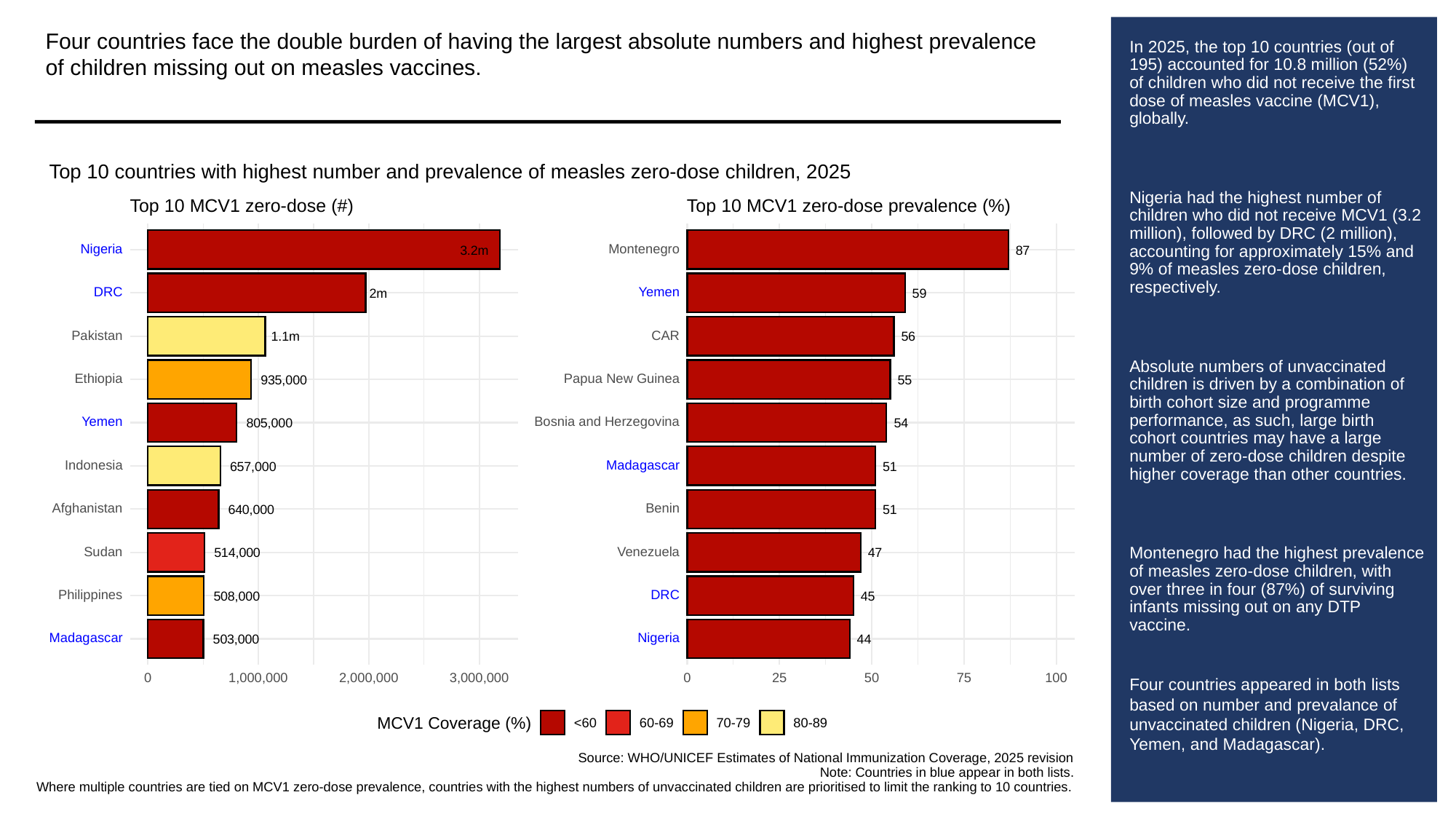

Four countries face the double burden of having the largest absolute numbers and highest prevalence of children missing out on measles vaccines.
# In 2025, the top 10 countries (out of 195) accounted for 10.8 million (52%) of children who did not receive the first dose of measles vaccine (MCV1), globally.

Nigeria had the highest number of children who did not receive MCV1 (3.2 million), followed by DRC (2 million), accounting for approximately 15% and 9% of measles zero-dose children, respectively.

Absolute numbers of unvaccinated children is driven by a combination of birth cohort size and programme performance, as such, large birth cohort countries may have a large number of zero-dose children despite higher coverage than other countries.

Montenegro had the highest prevalence of measles zero-dose children, with over three in four (87%) of surviving infants missing out on any DTP vaccine.

Four countries appeared in both lists based on number and prevalance of unvaccinated children (Nigeria, DRC, Yemen, and Madagascar).

Top 10 countries with highest number and prevalence of measles zero-dose children, 2025
Top 10 MCV1 zero-dose (#)
Top 10 MCV1 zero-dose prevalence (%)

Nigeria
Montenegro
3.2m
87

DRC
Yemen
2m
59

Pakistan
CAR
1.1m
56

Ethiopia
Papua
New
Guinea
935,000
55

Yemen
Bosnia
and
Herzegovina
805,000
54

Indonesia
Madagascar
657,000
51

Afghanistan
Benin
640,000
51

Sudan
Venezuela
514,000
47

Philippines
DRC
508,000
45

Madagascar
Nigeria
503,000
44

0
1,000,000
2,000,000
3,000,000
0
25
50
75
100

MCV1 Coverage (%)
<60
60-69
70-79
80-89
Source: WHO/UNICEF Estimates of National Immunization Coverage, 2025 revision
Note: Countries in blue appear in both lists.
Where multiple countries are tied on MCV1 zero-dose prevalence, countries with the highest numbers of unvaccinated children are prioritised to limit the ranking to 10 countries.